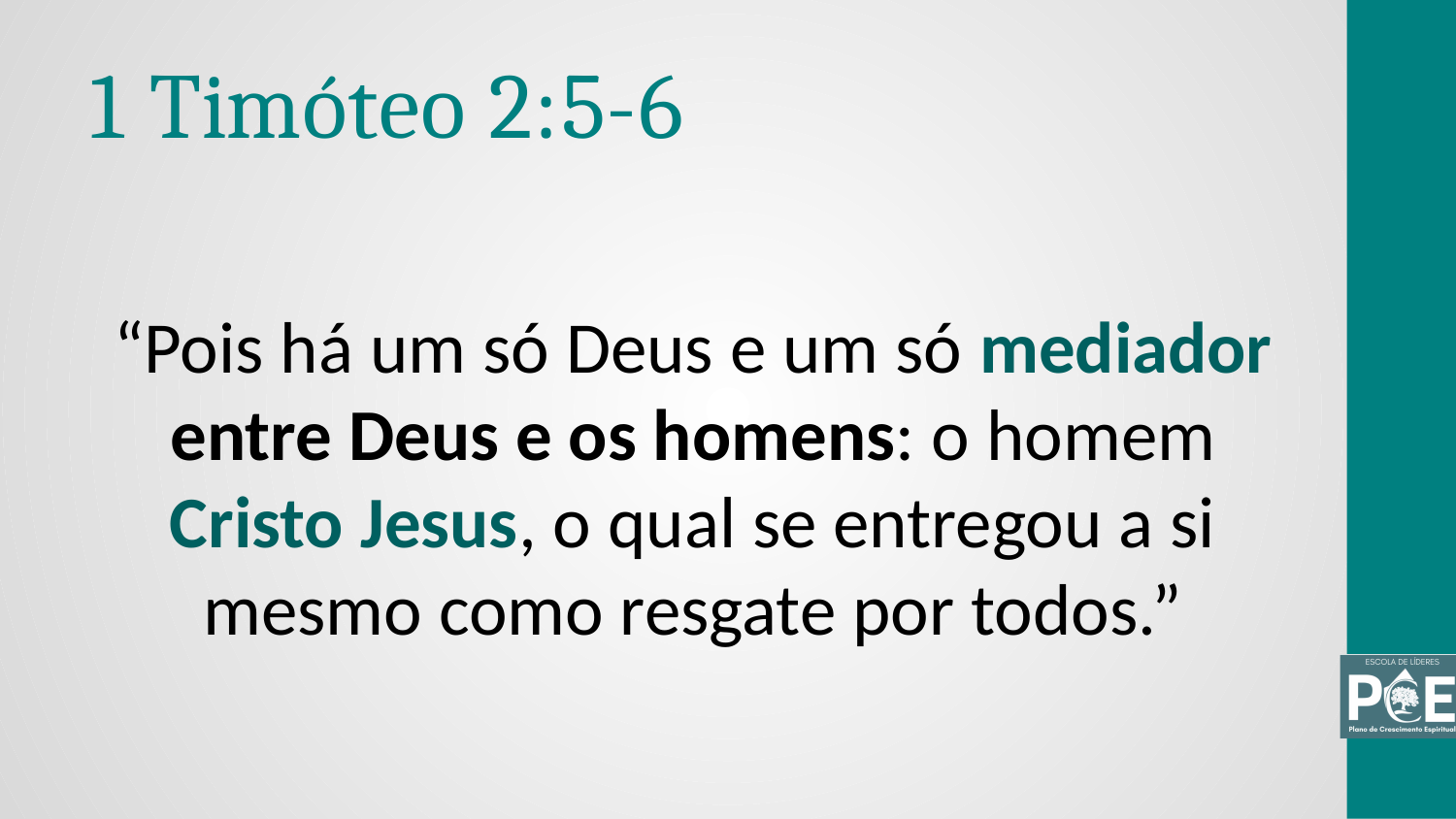

# 1 Timóteo 2:5-6
“Pois há um só Deus e um só mediador entre Deus e os homens: o homem Cristo Jesus, o qual se entregou a si mesmo como resgate por todos.”